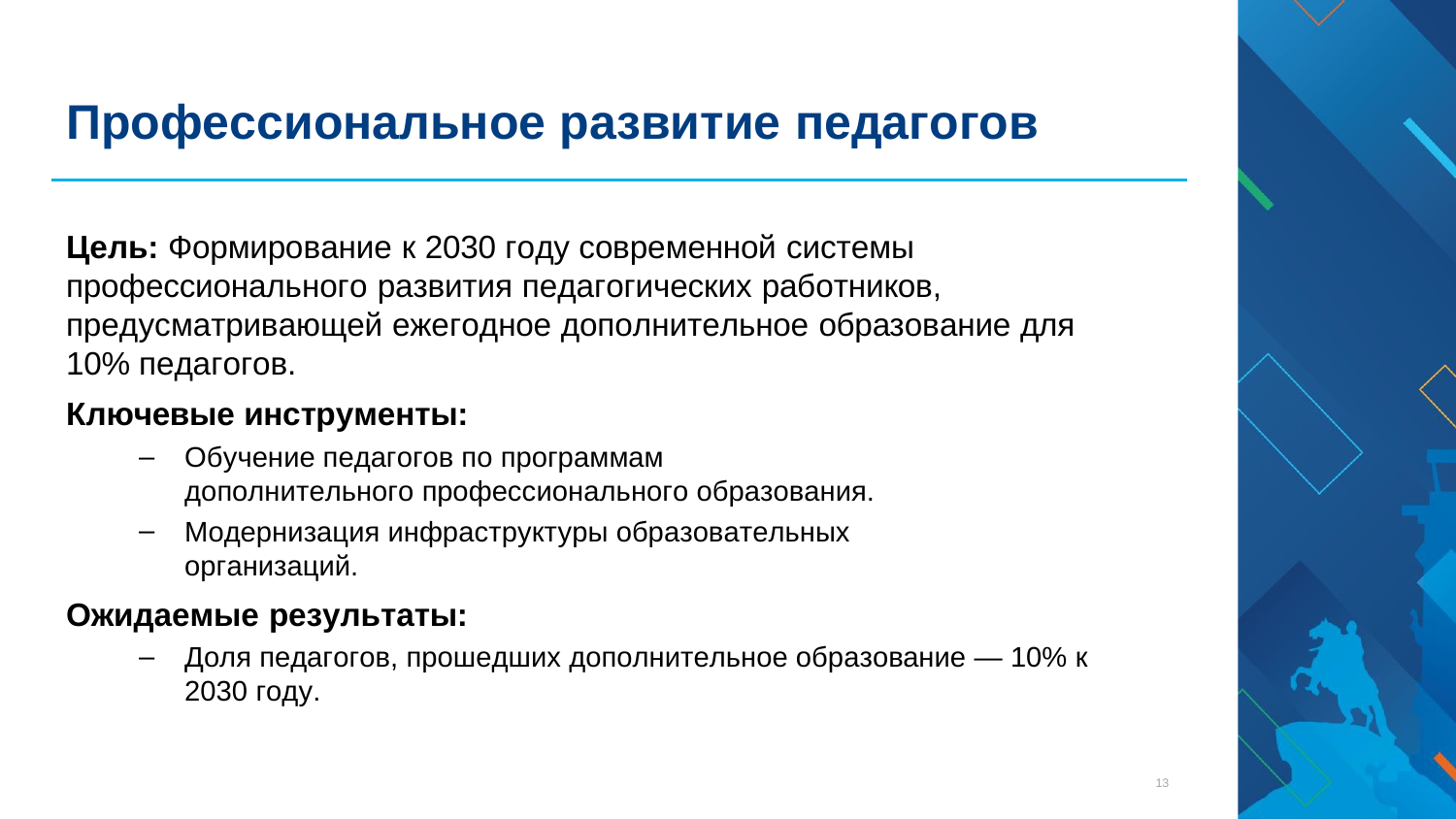

# Профессиональное развитие педагогов

Цель: Формирование к 2030 году современной системы профессионального развития педагогических работников, предусматривающей ежегодное дополнительное образование для 10% педагогов.
Ключевые инструменты:
Обучение педагогов по программам дополнительного профессионального образования.
Модернизация инфраструктуры образовательных организаций.
Ожидаемые результаты:
Доля педагогов, прошедших дополнительное образование — 10% к 2030 году.
13